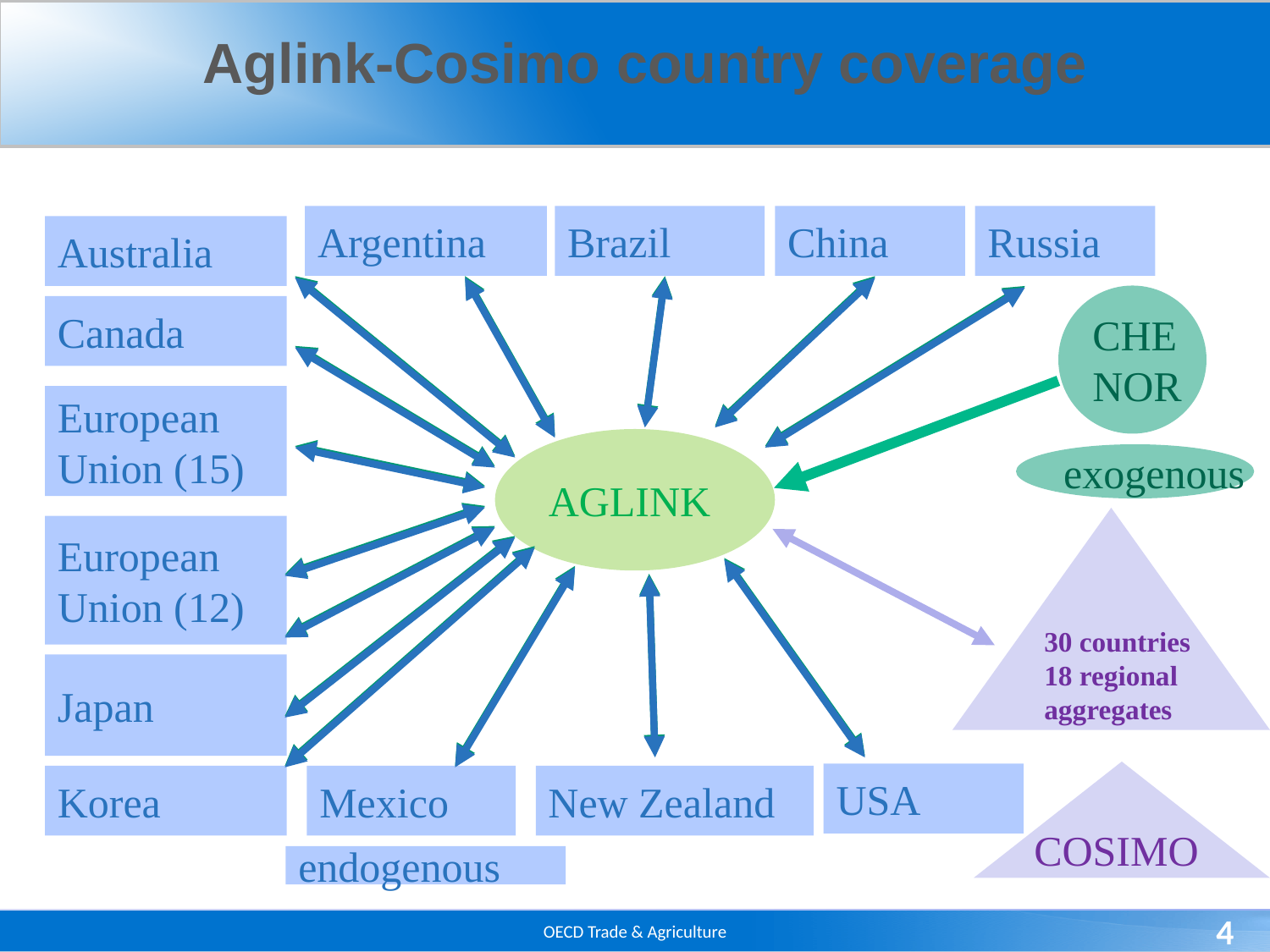

Aglink-Cosimo country coverage

Argentina
Brazil
China
Russia
Australia

CHE
NOR

Canada

European
Union (15)
AGLINK

exogenous

30 countries
18 regional
aggregates
European
Union (12)

Japan
COSIMO
USA
Korea
Mexico
New Zealand
endogenous